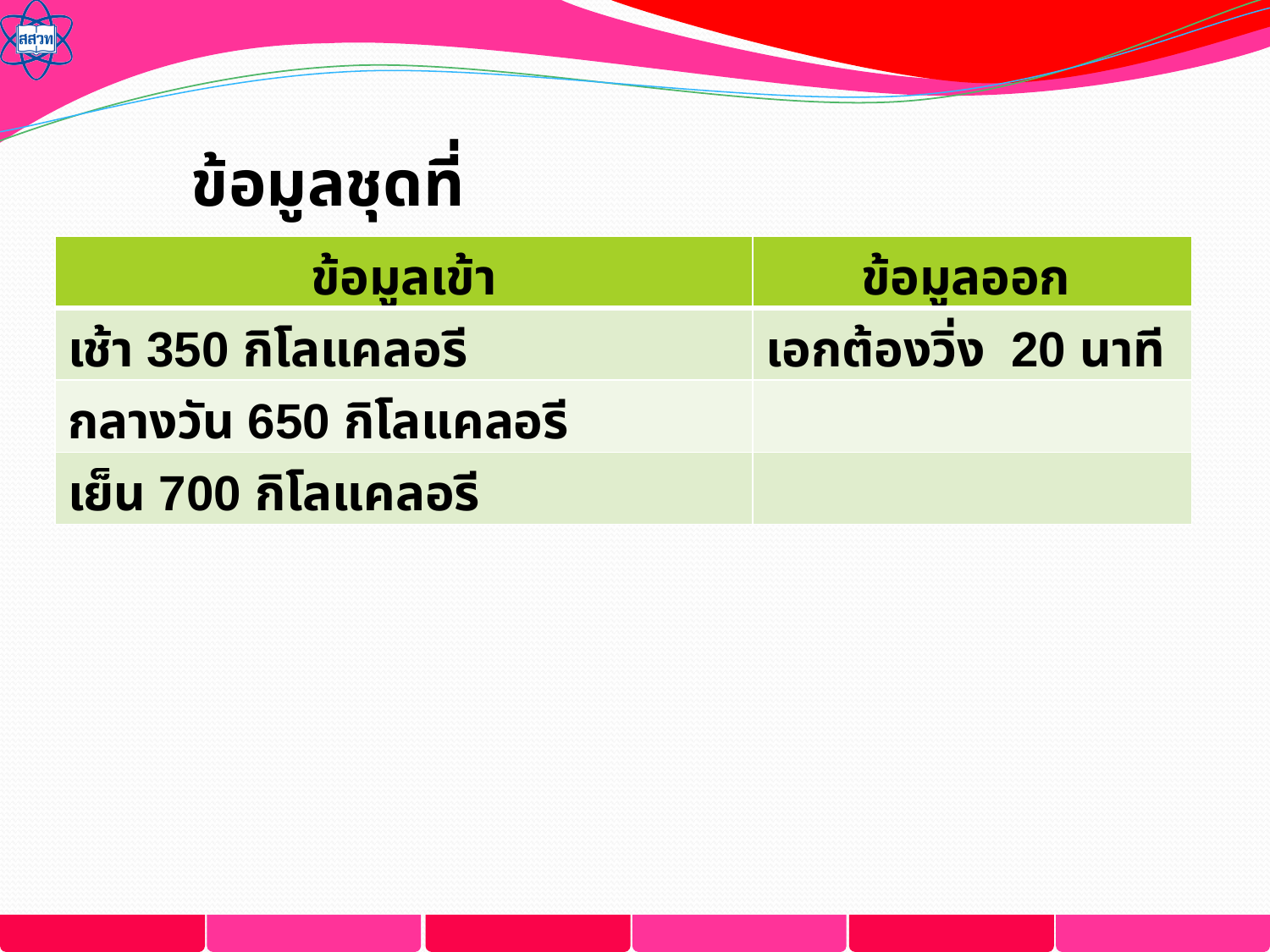

ข้อมูลชุดที่ 2
| ข้อมูลเข้า | ข้อมูลออก |
| --- | --- |
| เช้า 350 กิโลแคลอรี | เอกต้องวิ่ง  20 นาที |
| กลางวัน 650 กิโลแคลอรี |  |
| เย็น 700 กิโลแคลอรี |  |